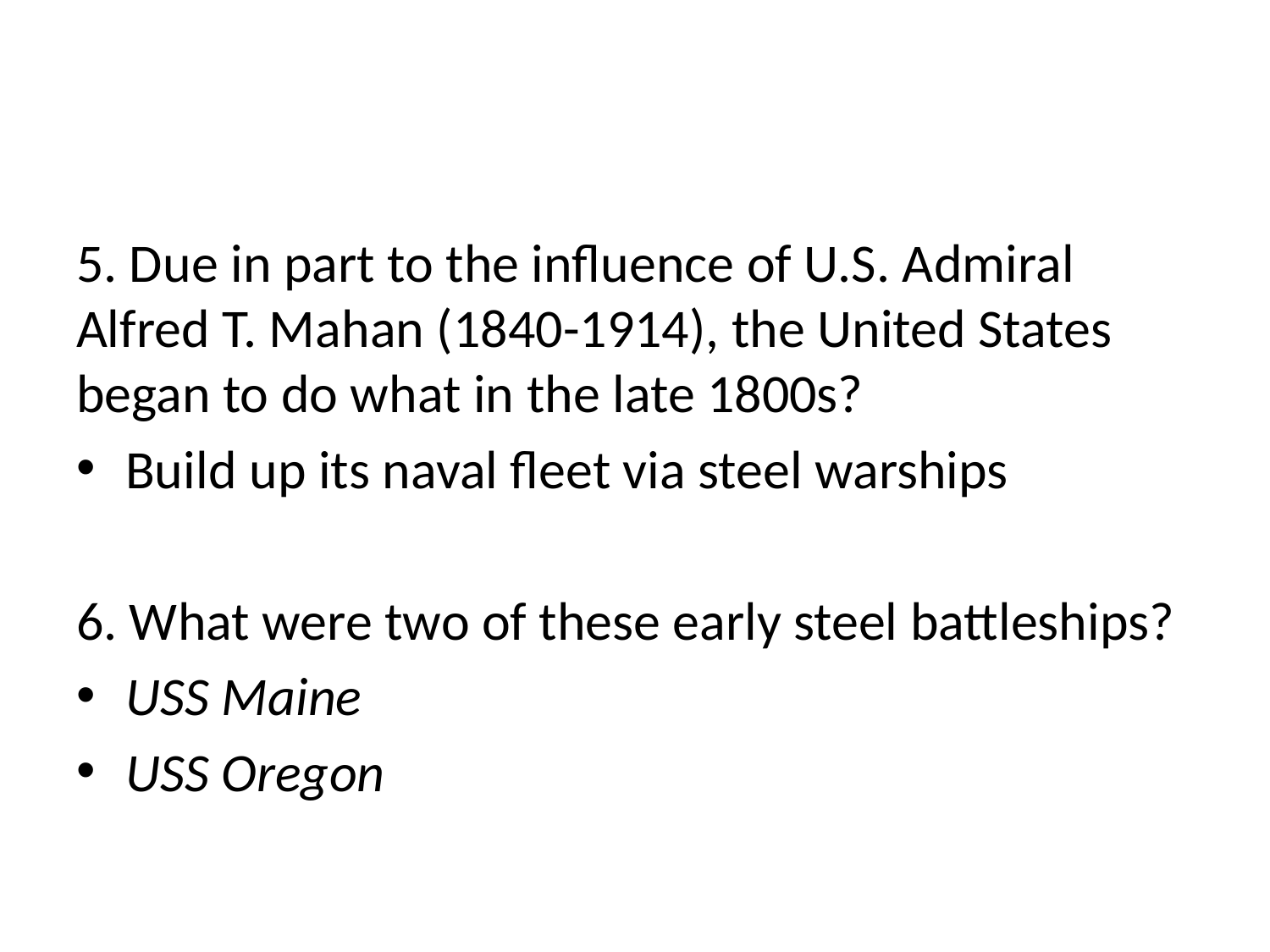

#
5. Due in part to the influence of U.S. Admiral Alfred T. Mahan (1840-1914), the United States began to do what in the late 1800s?
Build up its naval fleet via steel warships

6. What were two of these early steel battleships?
USS Maine
USS Oregon